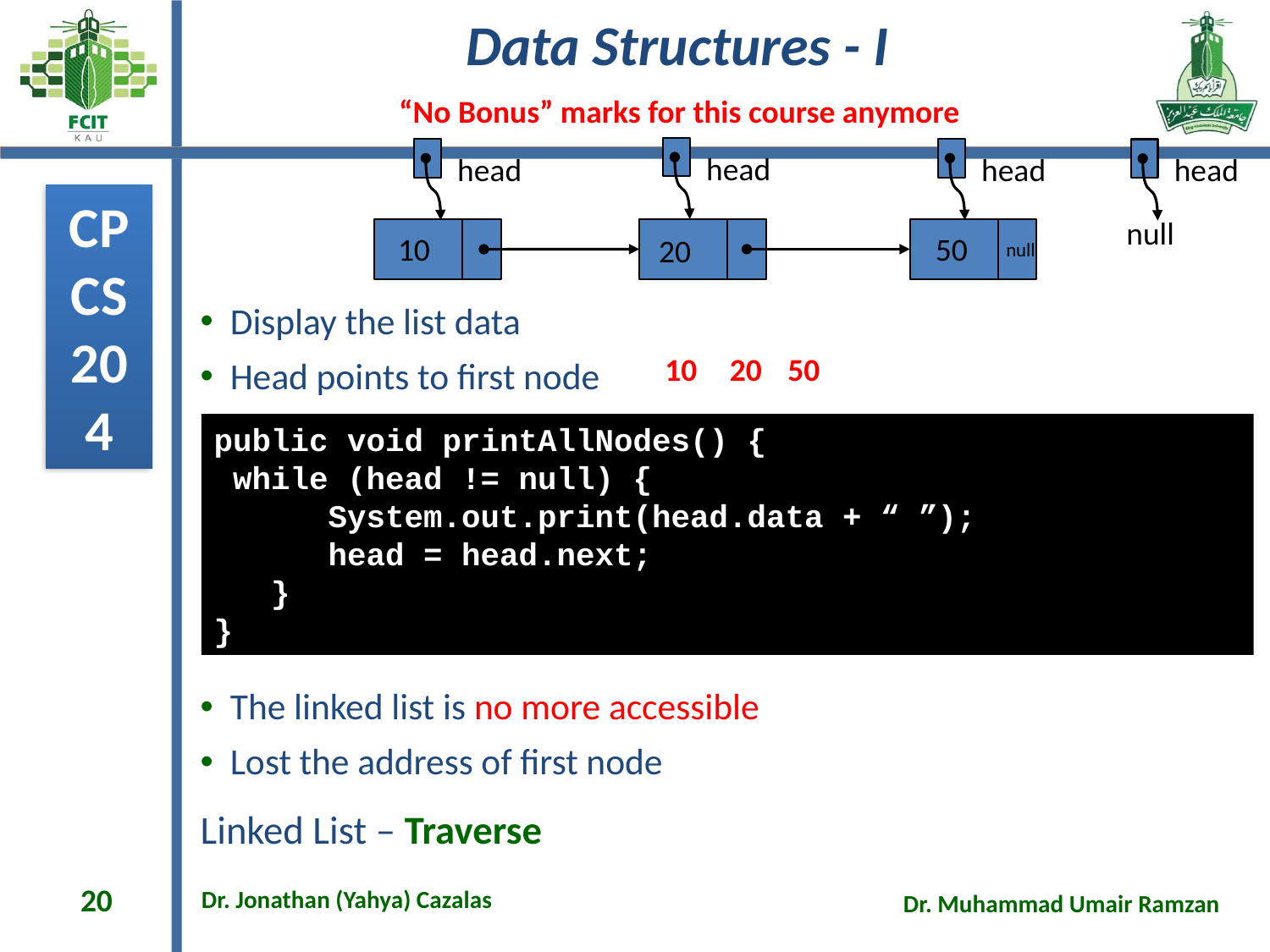

head

head

head

head

null

10
50
20
null
Display the list data
Head points to first node

The linked list is no more accessible
Lost the address of first node
10
20
50
public void printAllNodes() {
 while (head != null) {
      System.out.print(head.data + “ ”);
      head = head.next;
   }
}
# Linked List – Traverse
20